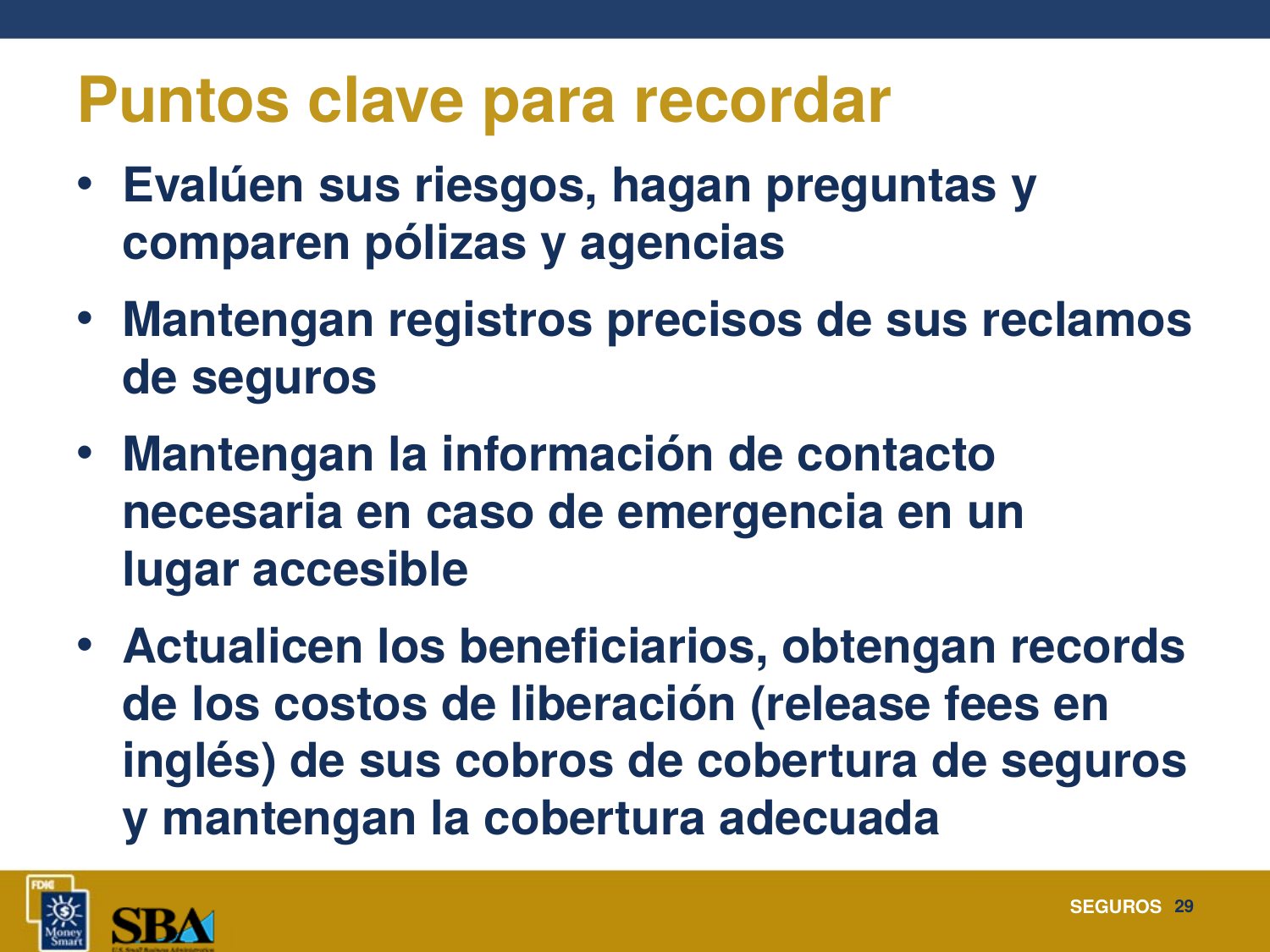

# Puntos clave para recordar
Evalúen sus riesgos, hagan preguntas y comparen pólizas y agencias
Mantengan registros precisos de sus reclamos de seguros
Mantengan la información de contacto necesaria en caso de emergencia en un
lugar accesible
Actualicen los beneficiarios, obtengan records de los costos de liberación (release fees en inglés) de sus cobros de cobertura de seguros y mantengan la cobertura adecuada